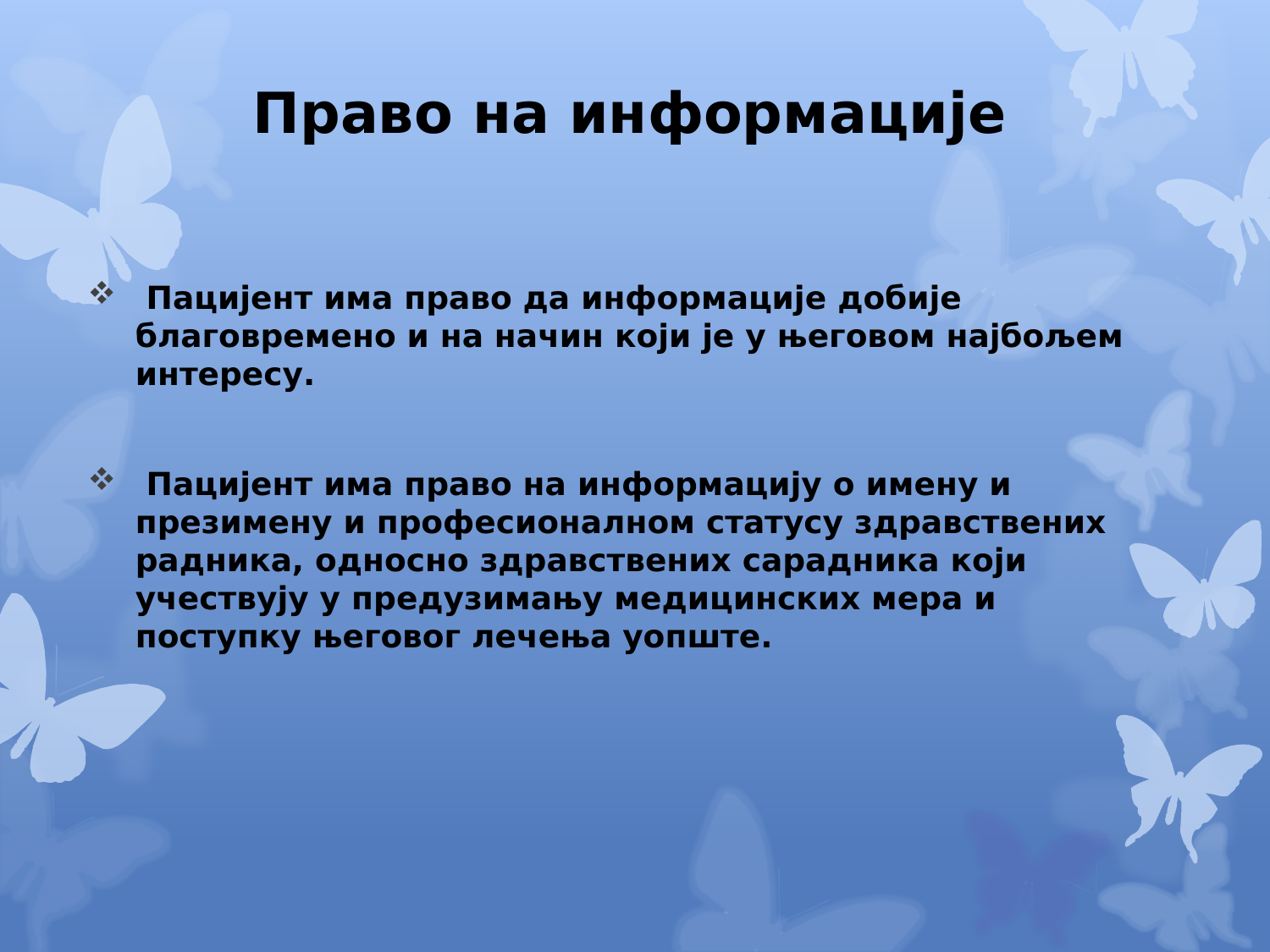

# Право на информације
 Пацијент има право да информације добије благовремено и на начин који је у његовом најбољем интересу.

 Пацијент има право на информацију о имену и презимену и професионалном статусу здравствених радника, односно здравствених сарадника који учествују у предузимању медицинских мера и поступку његовог лечења уопште.